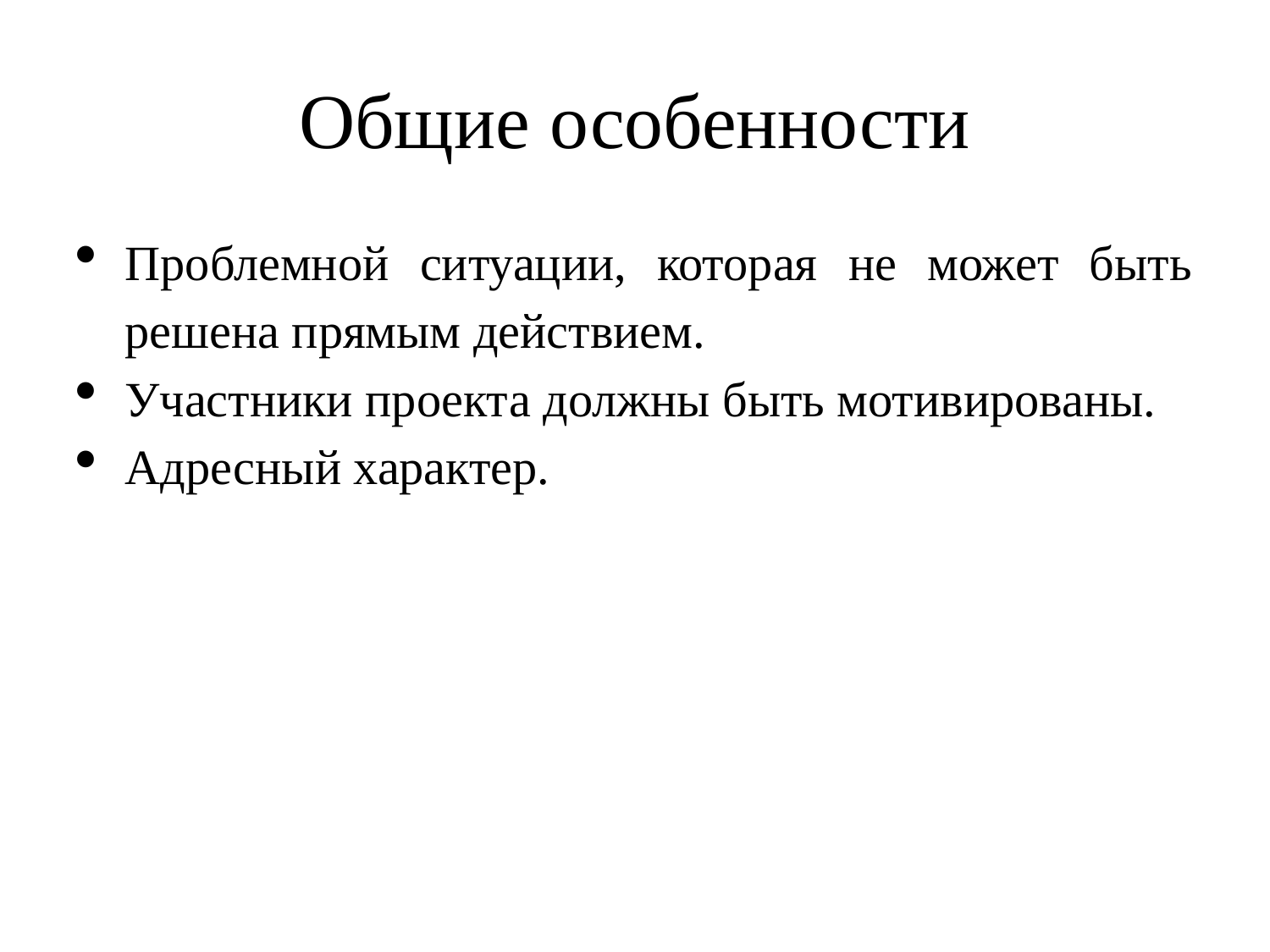

# Общие особенности
Проблемной ситуации, которая не может быть решена прямым действием.
Участники проекта должны быть мотивированы.
Адресный характер.